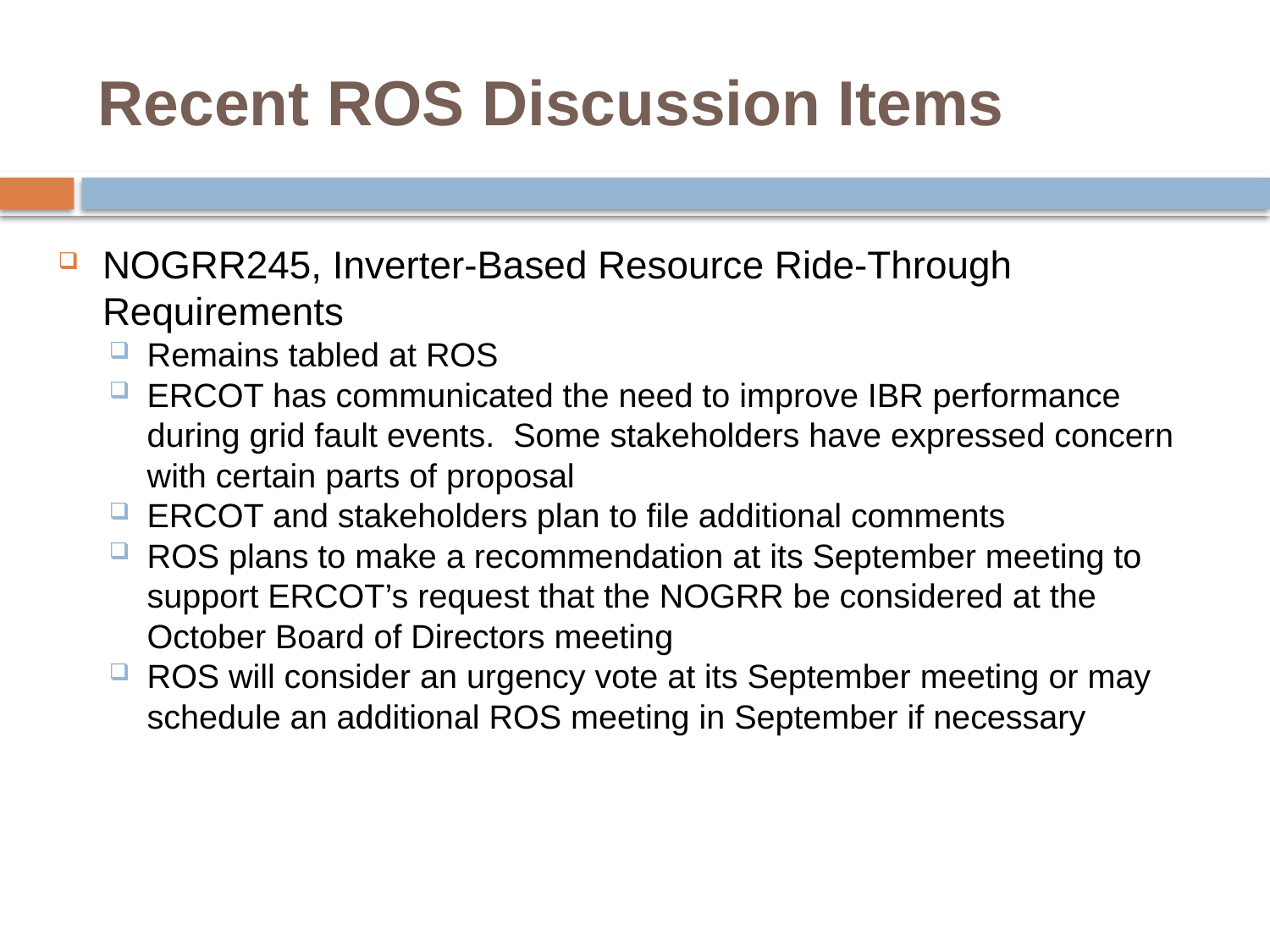

# Recent ROS Discussion Items
NOGRR245, Inverter-Based Resource Ride-Through Requirements
Remains tabled at ROS
ERCOT has communicated the need to improve IBR performance during grid fault events.  Some stakeholders have expressed concern with certain parts of proposal
ERCOT and stakeholders plan to file additional comments
ROS plans to make a recommendation at its September meeting to support ERCOT’s request that the NOGRR be considered at the October Board of Directors meeting
ROS will consider an urgency vote at its September meeting or may schedule an additional ROS meeting in September if necessary